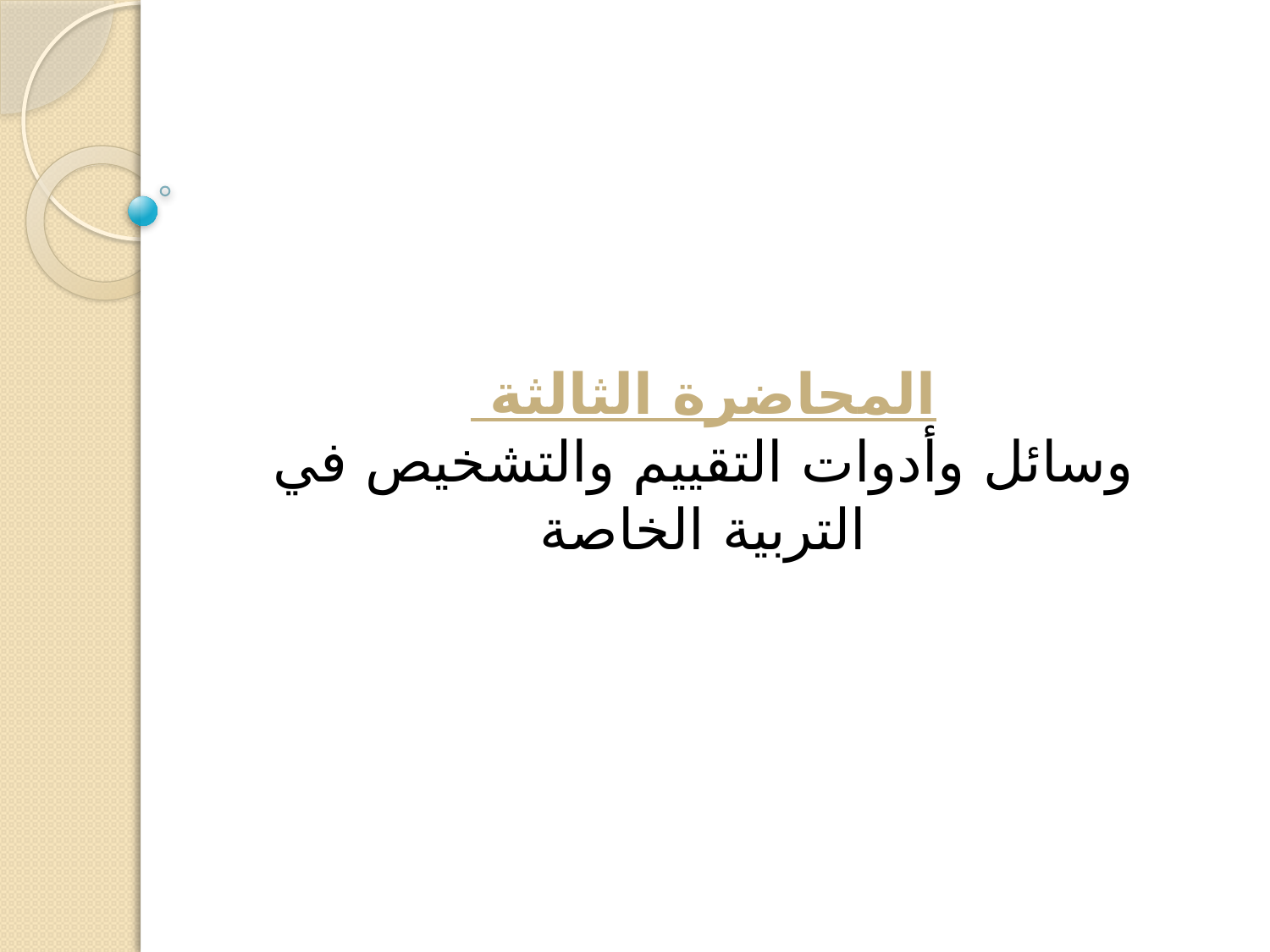

المحاضرة الثالثة
وسائل وأدوات التقييم والتشخيص في التربية الخاصة